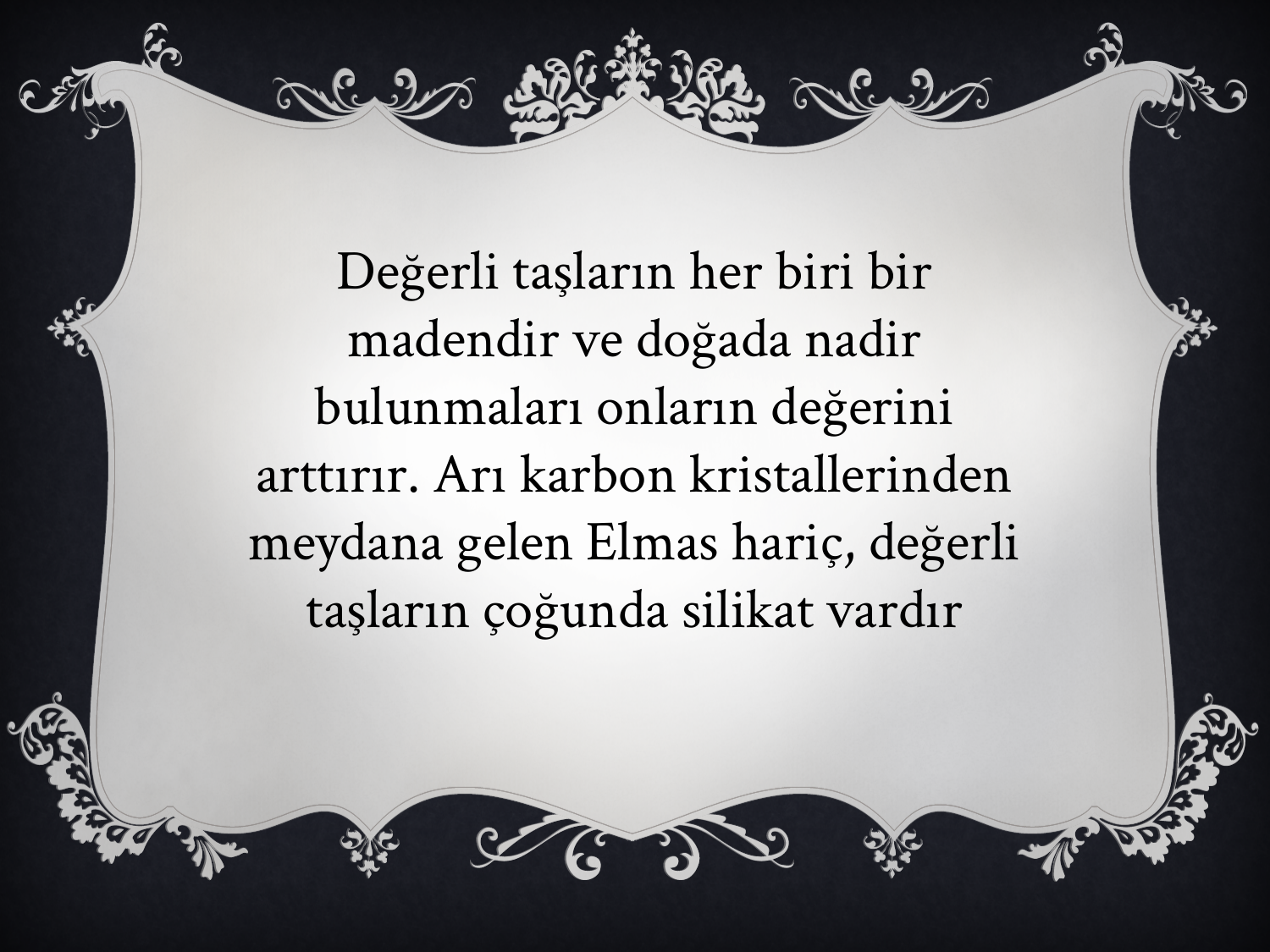

Değerli taşların her biri bir madendir ve doğada nadir bulunmaları onların değerini arttırır. Arı karbon kristallerinden meydana gelen Elmas hariç, değerli taşların çoğunda silikat vardır